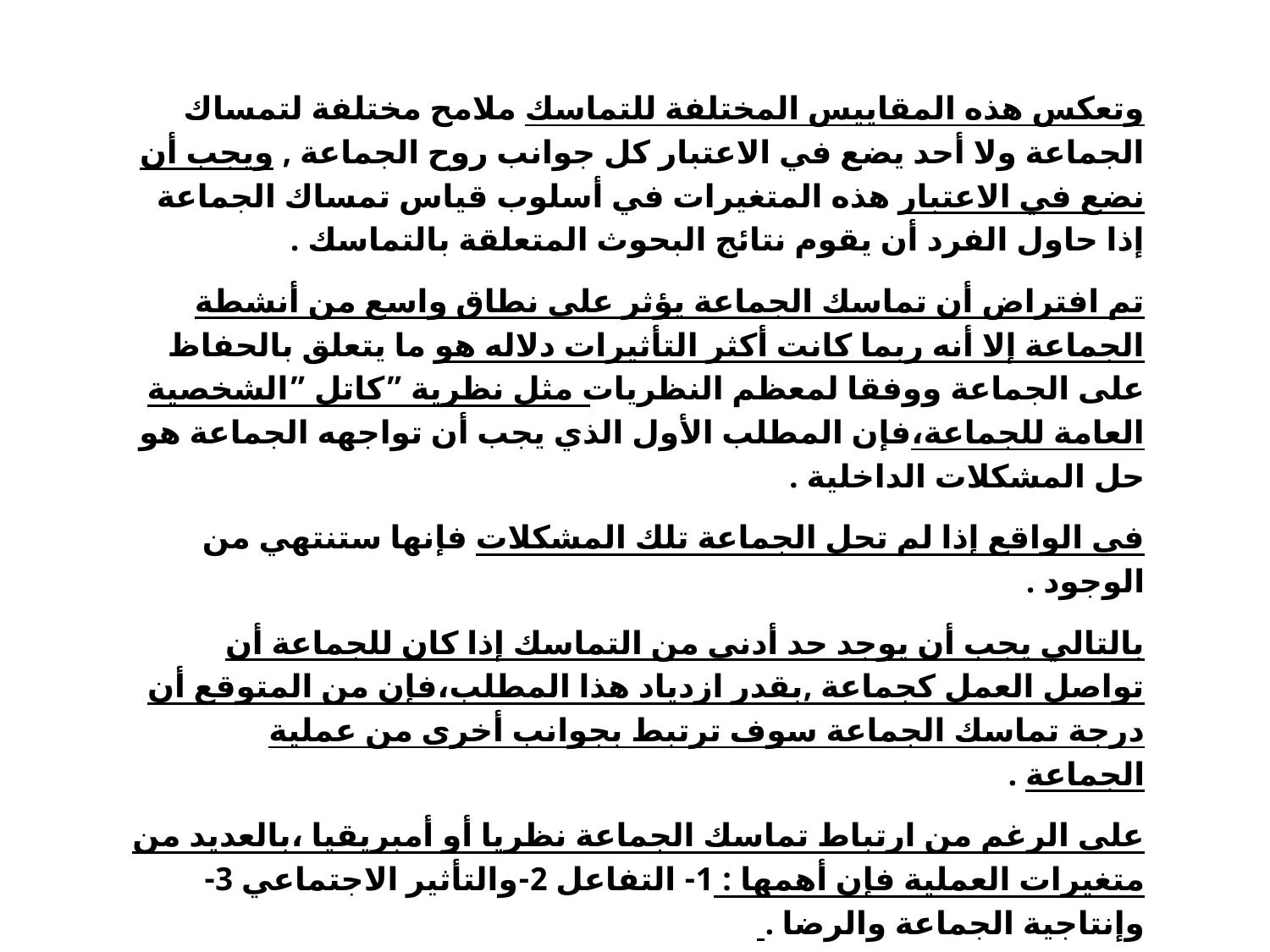

وتعكس هذه المقاييس المختلفة للتماسك ملامح مختلفة لتمساك الجماعة ولا أحد يضع في الاعتبار كل جوانب روح الجماعة , ويجب أن نضع في الاعتبار هذه المتغيرات في أسلوب قياس تمساك الجماعة إذا حاول الفرد أن يقوم نتائج البحوث المتعلقة بالتماسك .
تم افتراض أن تماسك الجماعة يؤثر على نطاق واسع من أنشطة الجماعة إلا أنه ربما كانت أكثر التأثيرات دلاله هو ما يتعلق بالحفاظ على الجماعة ووفقا لمعظم النظريات مثل نظرية ”كاتل ”الشخصية العامة للجماعة،فإن المطلب الأول الذي يجب أن تواجهه الجماعة هو حل المشكلات الداخلية .
في الواقع إذا لم تحل الجماعة تلك المشكلات فإنها ستنتهي من الوجود .
بالتالي يجب أن يوجد حد أدنى من التماسك إذا كان للجماعة أن تواصل العمل كجماعة ,بقدر ازدياد هذا المطلب،فإن من المتوقع أن درجة تماسك الجماعة سوف ترتبط بجوانب أخرى من عملية الجماعة .
على الرغم من ارتباط تماسك الجماعة نظريا أو أمبريقيا ،بالعديد من متغيرات العملية فإن أهمها : 1- التفاعل 2-والتأثير الاجتماعي 3-وإنتاجية الجماعة والرضا .